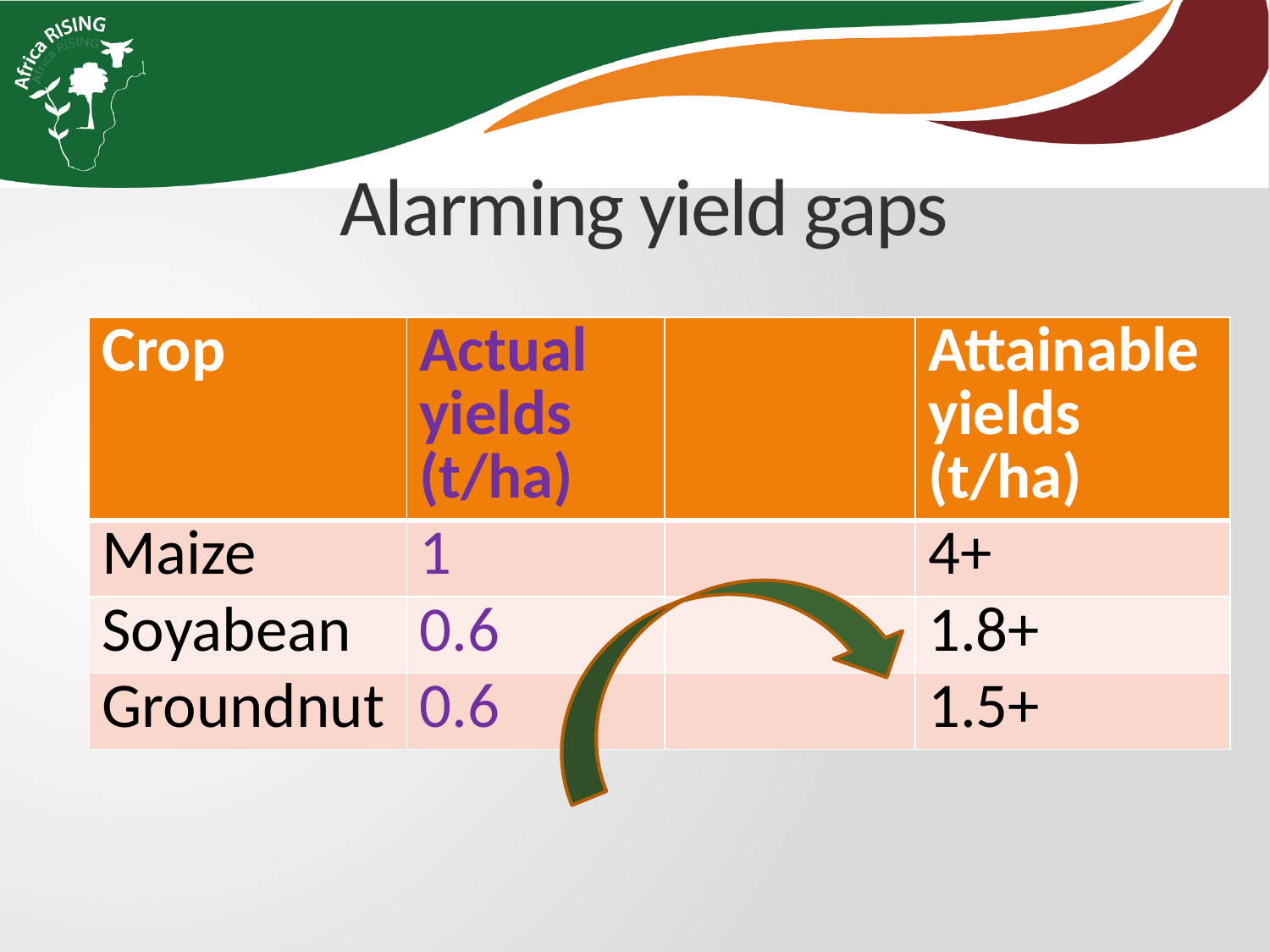

# Alarming yield gaps
| Crop | Actual yields (t/ha) |  | Attainable yields (t/ha) |
| --- | --- | --- | --- |
| Maize | 1 |  | 4+ |
| Soyabean | 0.6 |  | 1.8+ |
| Groundnut | 0.6 |  | 1.5+ |